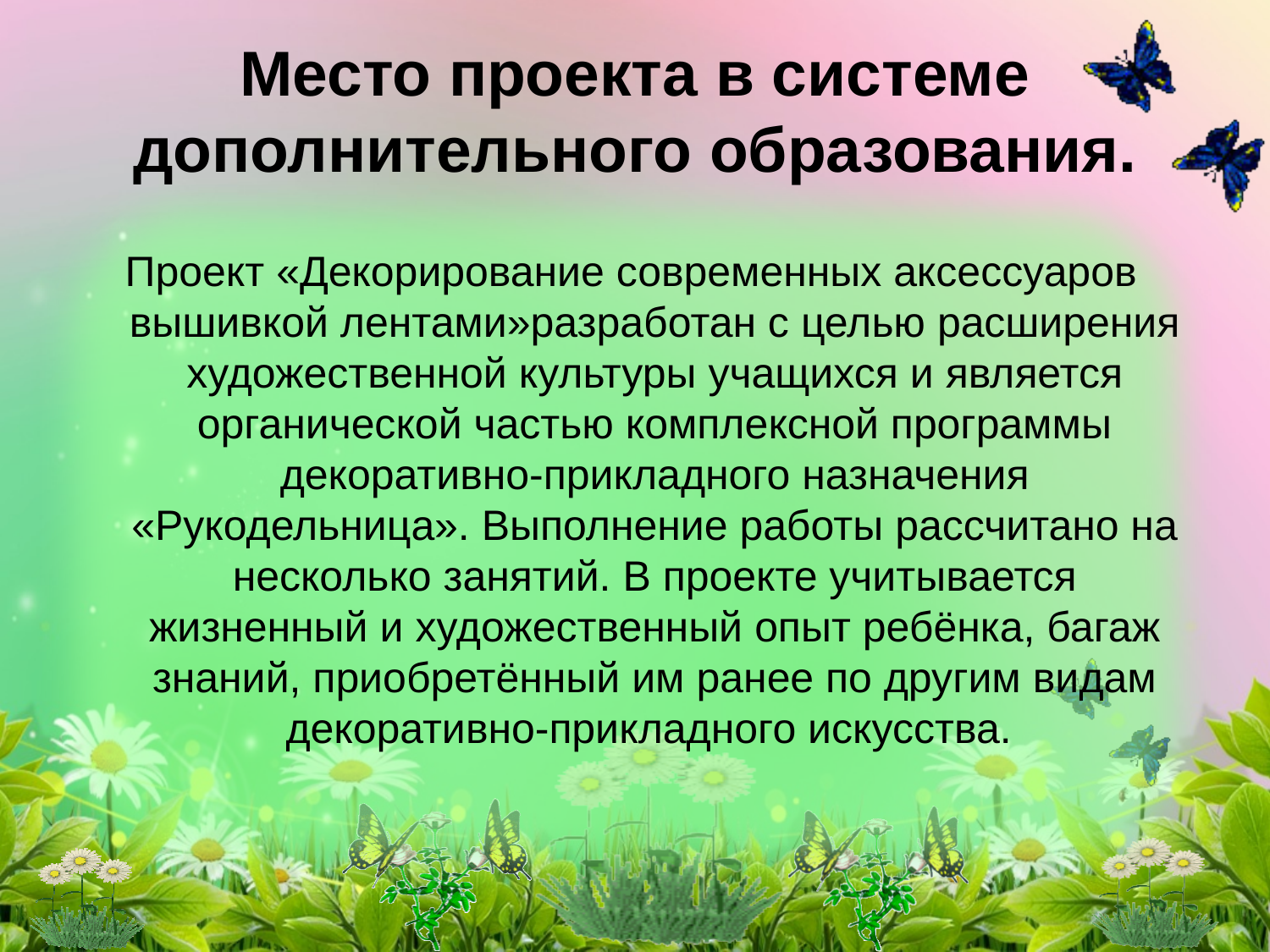

# Место проекта в системе дополнительного образования.
Проект «Декорирование современных аксессуаров вышивкой лентами»разработан с целью расширения художественной культуры учащихся и является органической частью комплексной программы декоративно-прикладного назначения «Рукодельница». Выполнение работы рассчитано на несколько занятий. В проекте учитывается жизненный и художественный опыт ребёнка, багаж знаний, приобретённый им ранее по другим видам декоративно-прикладного искусства.